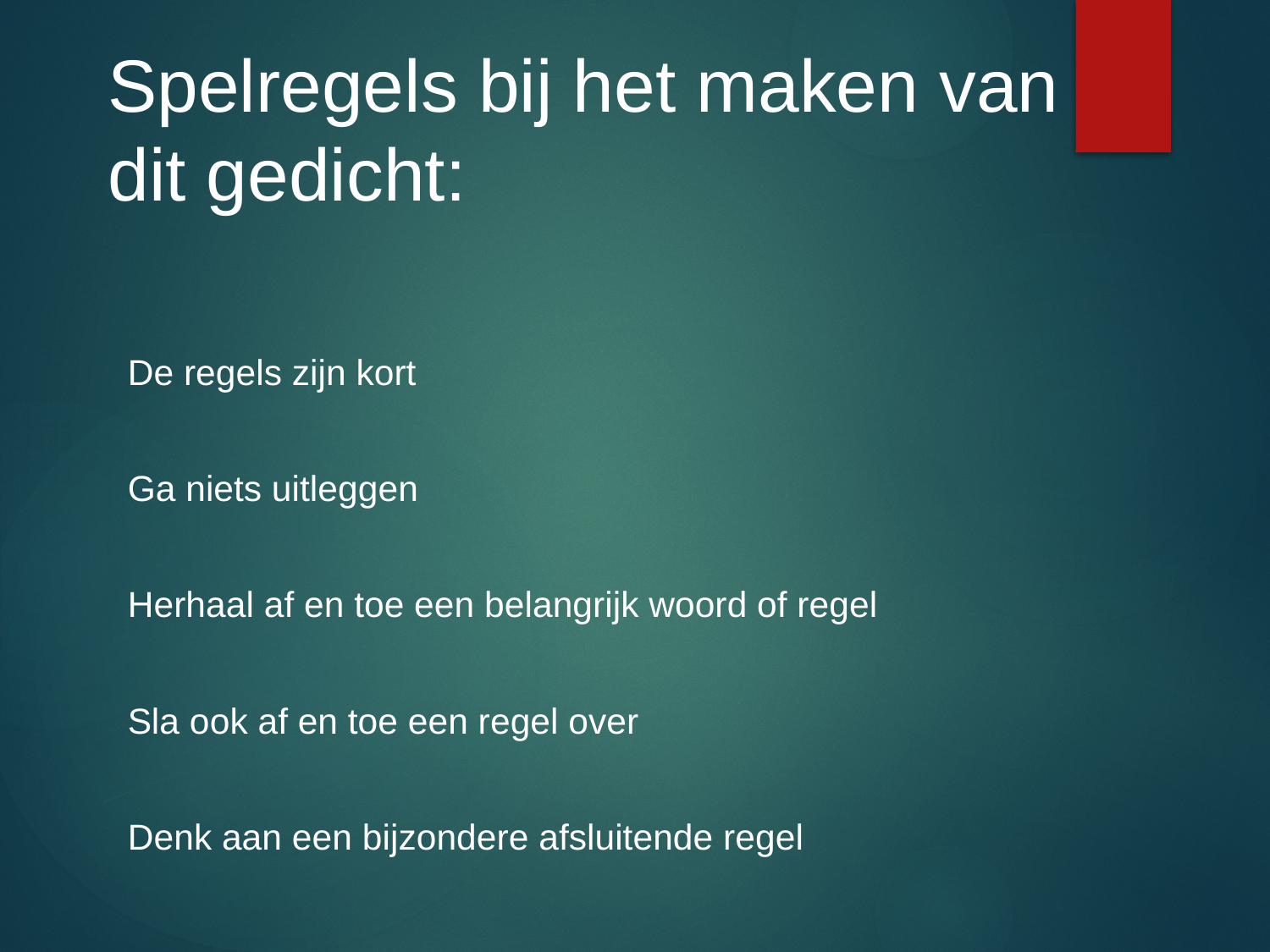

# Spelregels bij het maken van dit gedicht:

De regels zijn kort

Ga niets uitleggen

Herhaal af en toe een belangrijk woord of regel

Sla ook af en toe een regel over

Denk aan een bijzondere afsluitende regel